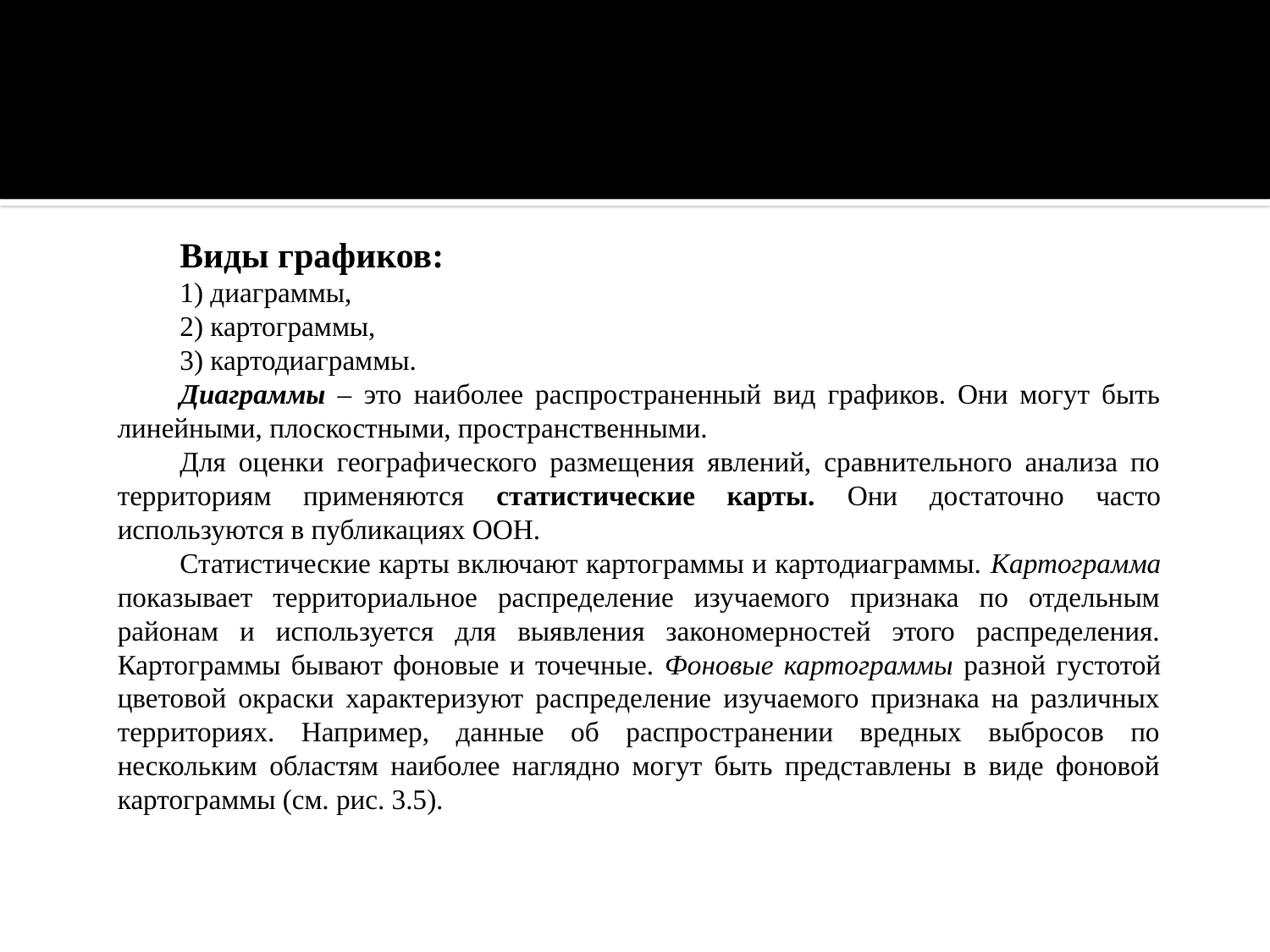

Виды графиков:
1) диаграммы,
2) картограммы,
3) картодиаграммы.
Диаграммы – это наиболее распространенный вид графиков. Они могут быть линейными, плоскостными, пространственными.
Для оценки географического размещения явлений, сравнительного анализа по территориям применяются статистические карты. Они достаточно часто используются в публикациях ООН.
Статистические карты включают картограммы и картодиаграммы. Картограмма показывает территориальное распределение изучаемого признака по отдельным районам и используется для выявления закономерностей этого распределения. Картограммы бывают фоновые и точечные. Фоновые картограммы разной густотой цветовой окраски характеризуют распределение изучаемого признака на различных территориях. Например, данные об распространении вредных выбросов по нескольким областям наиболее наглядно могут быть представлены в виде фоновой картограммы (см. рис. 3.5).